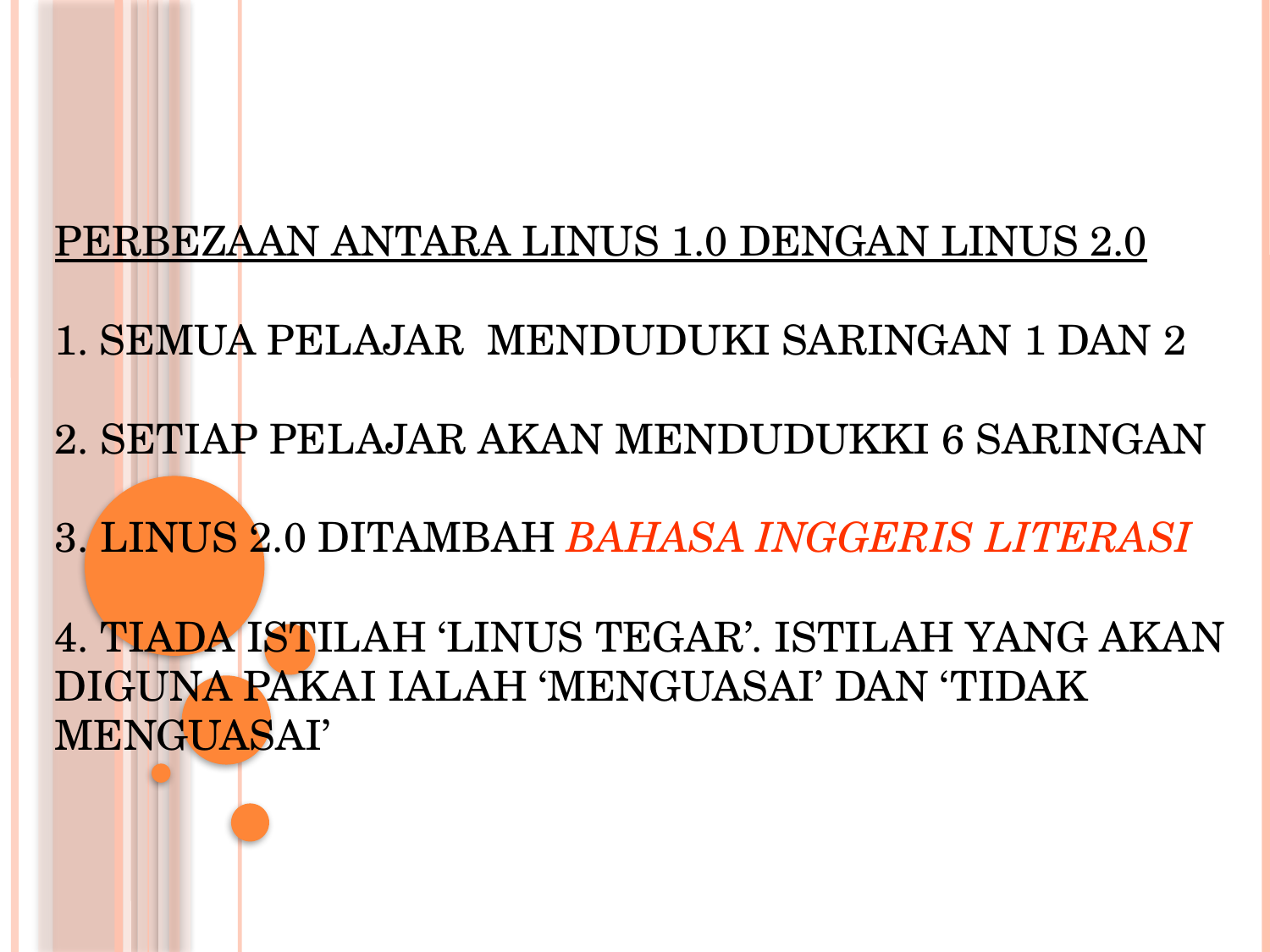

# PERBEZAAN ANTARA LINUS 1.0 DENGAN LINUS 2.0 1. Semua pelajar  menduduki saringan 1 dan 2 2. Setiap pelajar akan mendudukki 6 saringan 3. Linus 2.0 ditambah Bahasa Inggeris literasi 4. Tiada istilah ‘Linus Tegar’. Istilah yang akan diguna pakai ialah ‘menguasai’ dan ‘tidak menguasai’